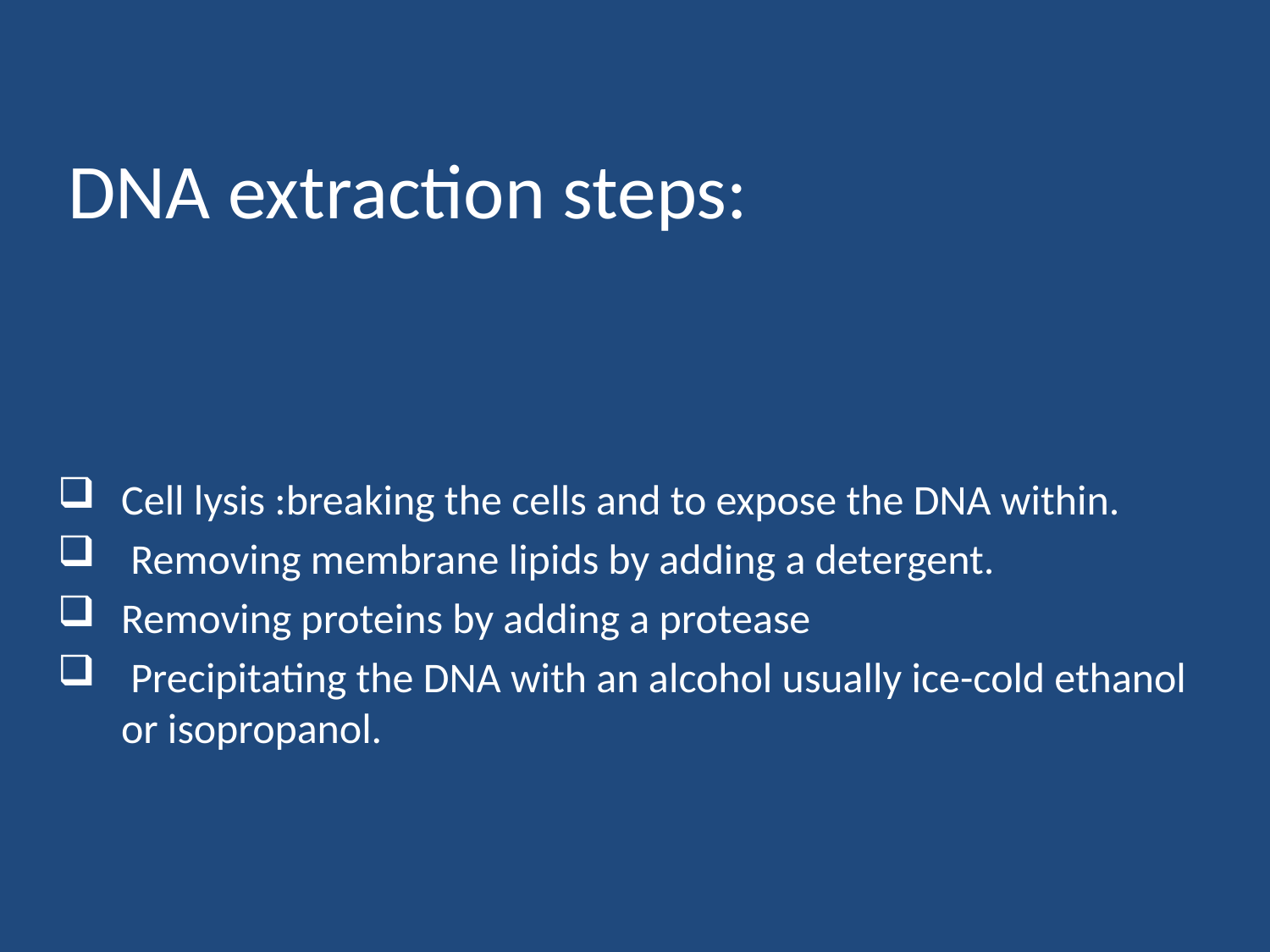

# DNA extraction steps:
Cell lysis :breaking the cells and to expose the DNA within.
 Removing membrane lipids by adding a detergent.
Removing proteins by adding a protease
 Precipitating the DNA with an alcohol usually ice-cold ethanol or isopropanol.